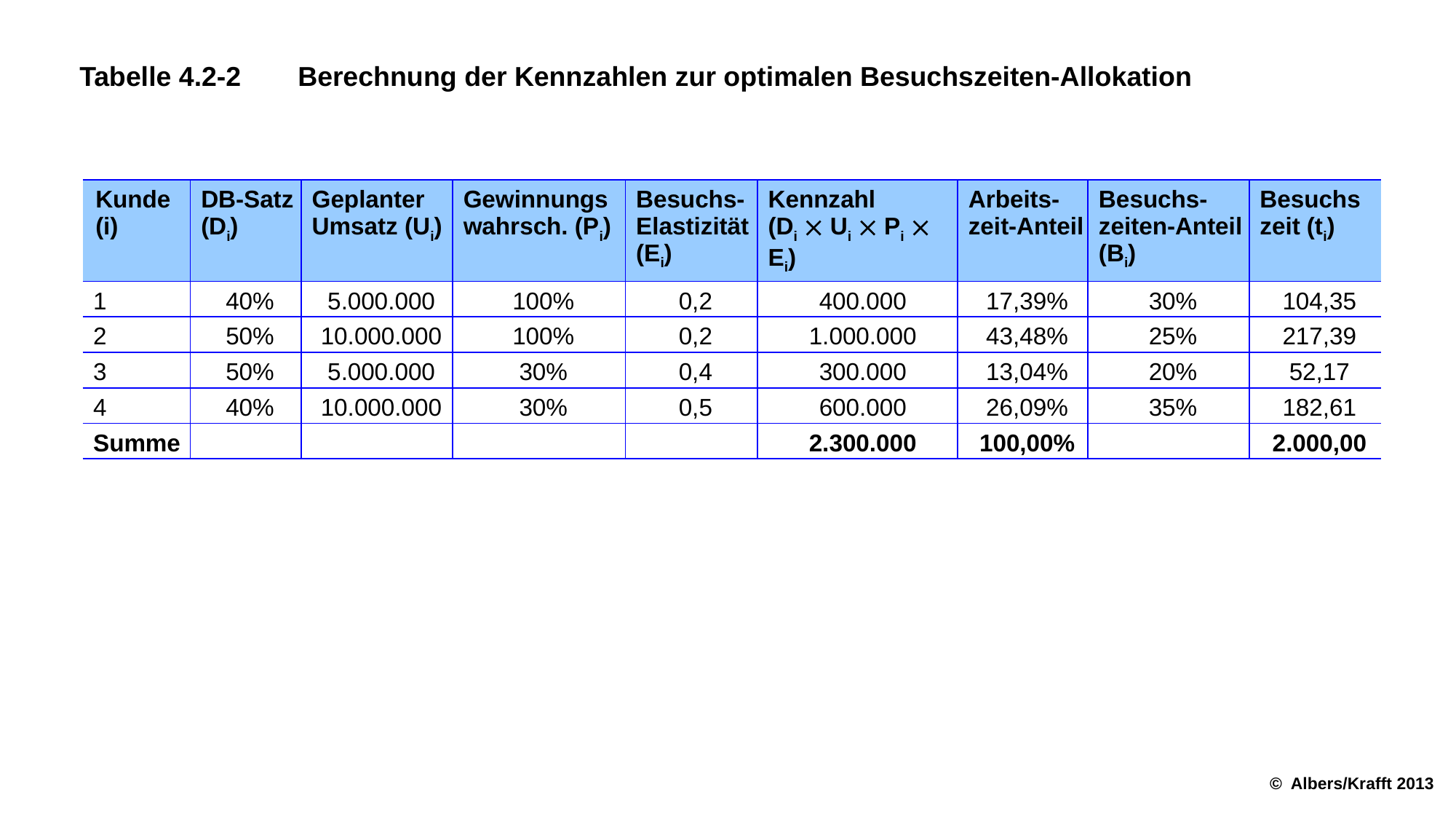

Tabelle 4.2-2	Berechnung der Kennzahlen zur optimalen Besuchszeiten-Allokation
| Kunde (i) | DB-Satz (Di) | Geplanter Umsatz (Ui) | Gewin­nungs­wahrsch. (Pi) | Besuchs-Elas­tizität (Ei) | Kennzahl (Di × Ui × Pi × Ei) | Arbeits-zeit-Anteil | Be­suchs-zeiten-Anteil (Bi) | Be­suchs­zeit (ti) |
| --- | --- | --- | --- | --- | --- | --- | --- | --- |
| 1 | 40% | 5.000.000 | 100% | 0,2 | 400.000 | 17,39% | 30% | 104,35 |
| 2 | 50% | 10.000.000 | 100% | 0,2 | 1.000.000 | 43,48% | 25% | 217,39 |
| 3 | 50% | 5.000.000 | 30% | 0,4 | 300.000 | 13,04% | 20% | 52,17 |
| 4 | 40% | 10.000.000 | 30% | 0,5 | 600.000 | 26,09% | 35% | 182,61 |
| Summe |  |  |  |  | 2.300.000 | 100,00% |  | 2.000,00 |
©  Albers/Krafft 2013